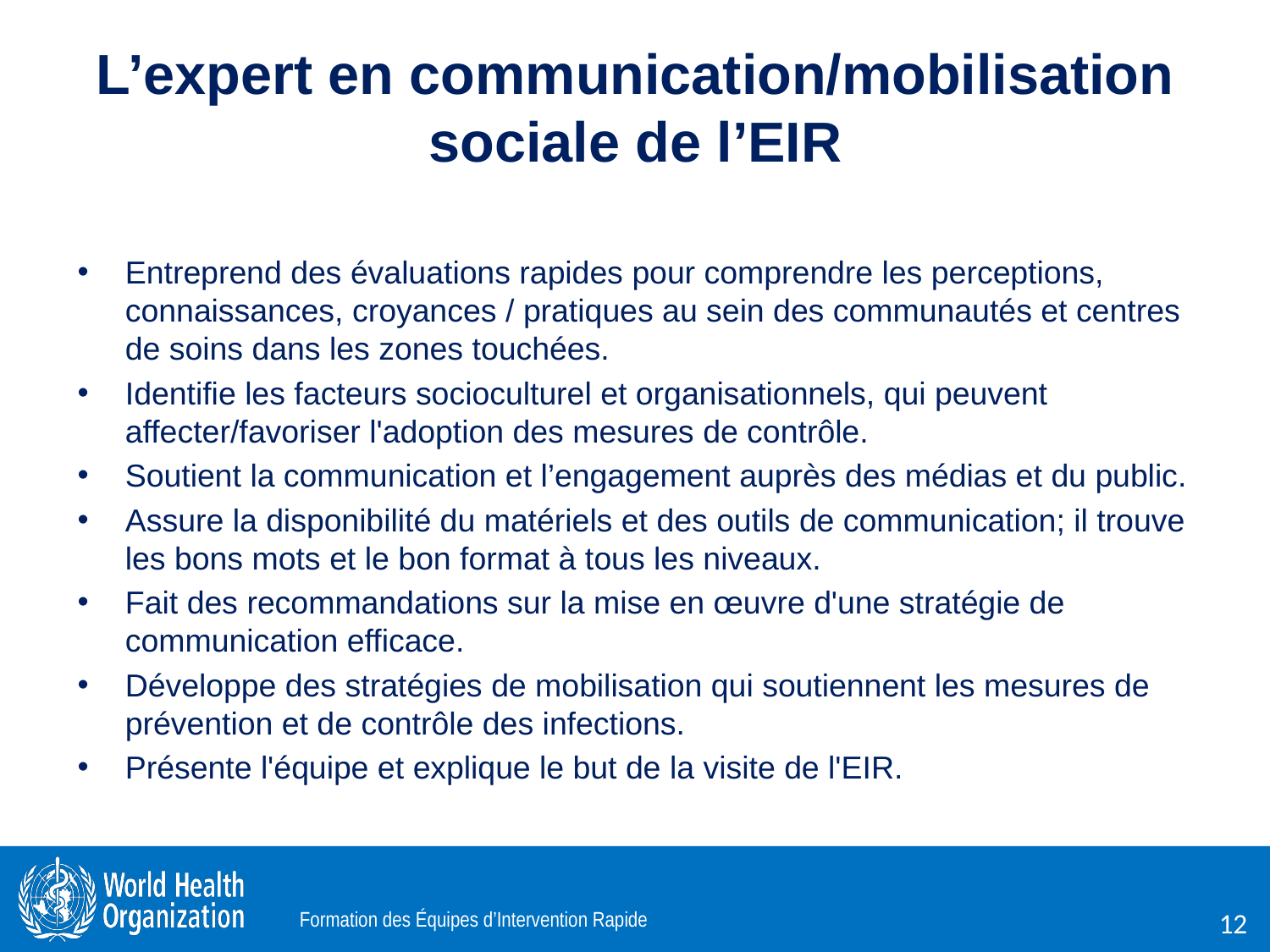

# L’expert en communication/mobilisation sociale de l’EIR
Entreprend des évaluations rapides pour comprendre les perceptions, connaissances, croyances / pratiques au sein des communautés et centres de soins dans les zones touchées.
Identifie les facteurs socioculturel et organisationnels, qui peuvent affecter/favoriser l'adoption des mesures de contrôle.
Soutient la communication et l’engagement auprès des médias et du public.
Assure la disponibilité du matériels et des outils de communication; il trouve les bons mots et le bon format à tous les niveaux.
Fait des recommandations sur la mise en œuvre d'une stratégie de communication efficace.
Développe des stratégies de mobilisation qui soutiennent les mesures de prévention et de contrôle des infections.
Présente l'équipe et explique le but de la visite de l'EIR.